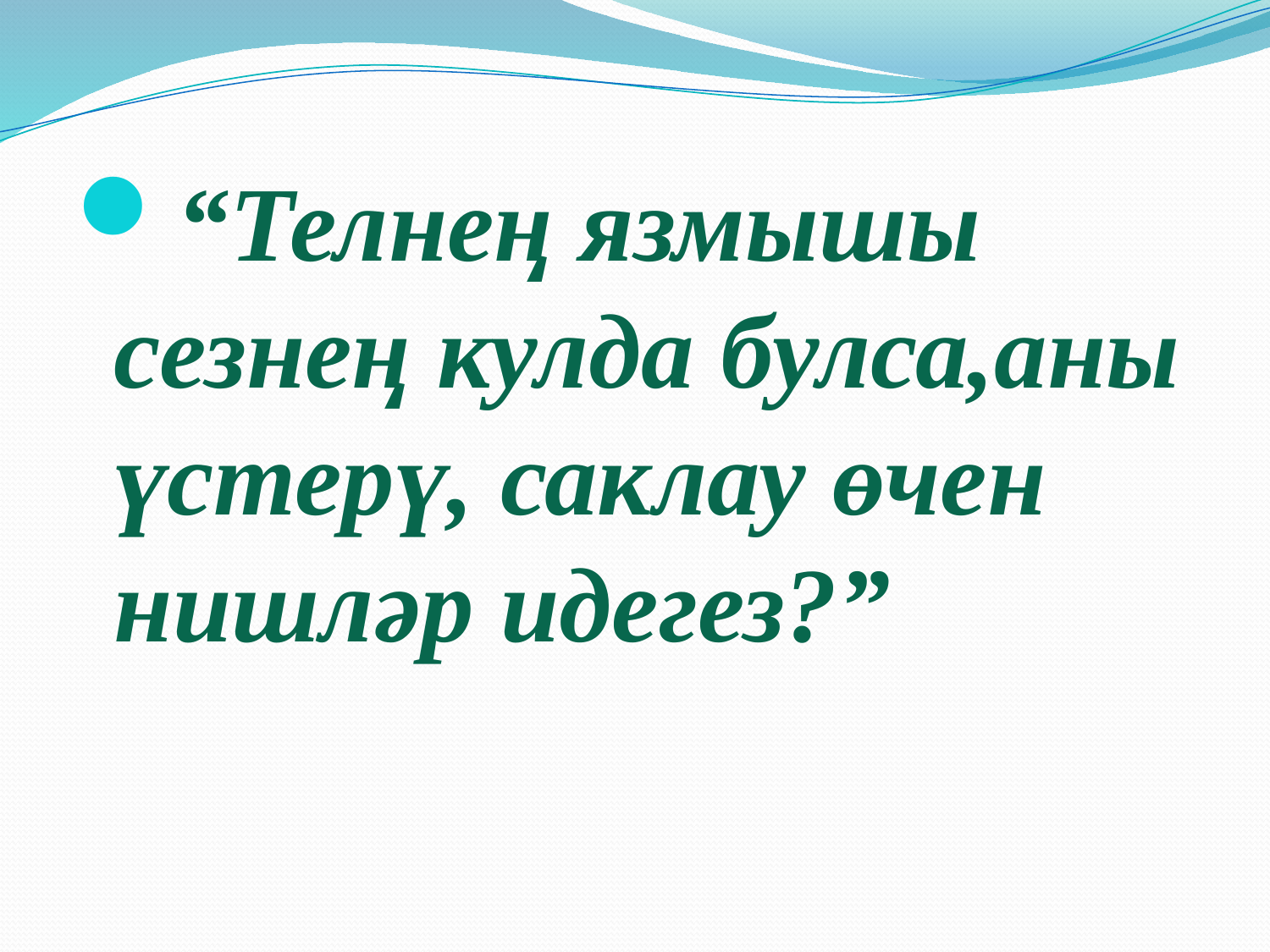

“Телнең язмышы сезнең кулда булса,аны үстерү, саклау өчен нишләр идегез?”